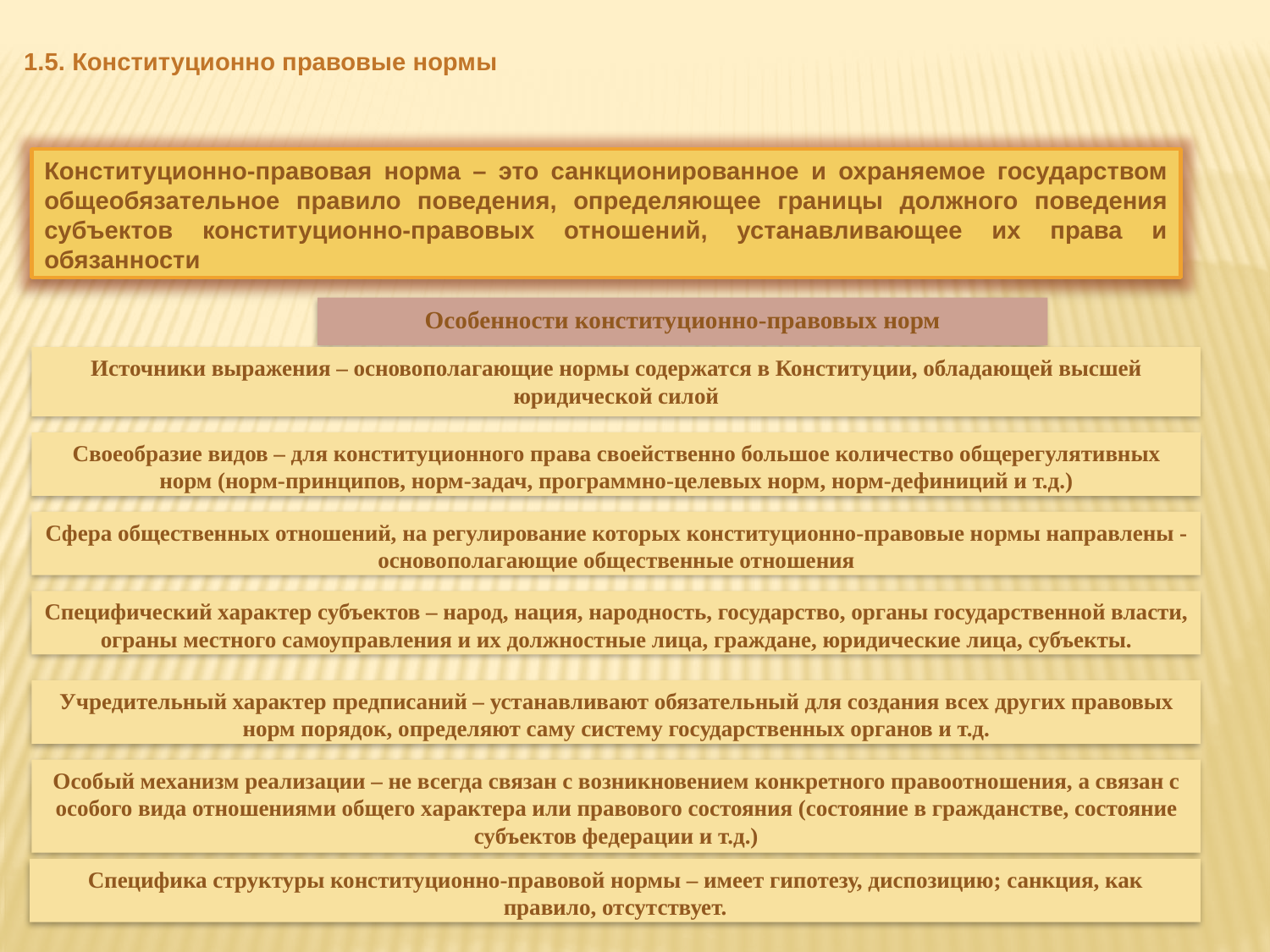

1.5. Конституционно правовые нормы
Конституционно-правовая норма – это санкционированное и охраняемое государством общеобязательное правило поведения, определяющее границы должного поведения субъектов конституционно-правовых отношений, устанавливающее их права и обязанности
Особенности конституционно-правовых норм
Источники выражения – основополагающие нормы содержатся в Конституции, обладающей высшей юридической силой
Своеобразие видов – для конституционного права своейственно большое количество общерегулятивных норм (норм-принципов, норм-задач, программно-целевых норм, норм-дефиниций и т.д.)
Сфера общественных отношений, на регулирование которых конституционно-правовые нормы направлены - основополагающие общественные отношения
Специфический характер субъектов – народ, нация, народность, государство, органы государственной власти, ограны местного самоуправления и их должностные лица, граждане, юридические лица, субъекты.
Учредительный характер предписаний – устанавливают обязательный для создания всех других правовых норм порядок, определяют саму систему государственных органов и т.д.
Особый механизм реализации – не всегда связан с возникновением конкретного правоотношения, а связан с особого вида отношениями общего характера или правового состояния (состояние в гражданстве, состояние субъектов федерации и т.д.)
Специфика структуры конституционно-правовой нормы – имеет гипотезу, диспозицию; санкция, как правило, отсутствует.